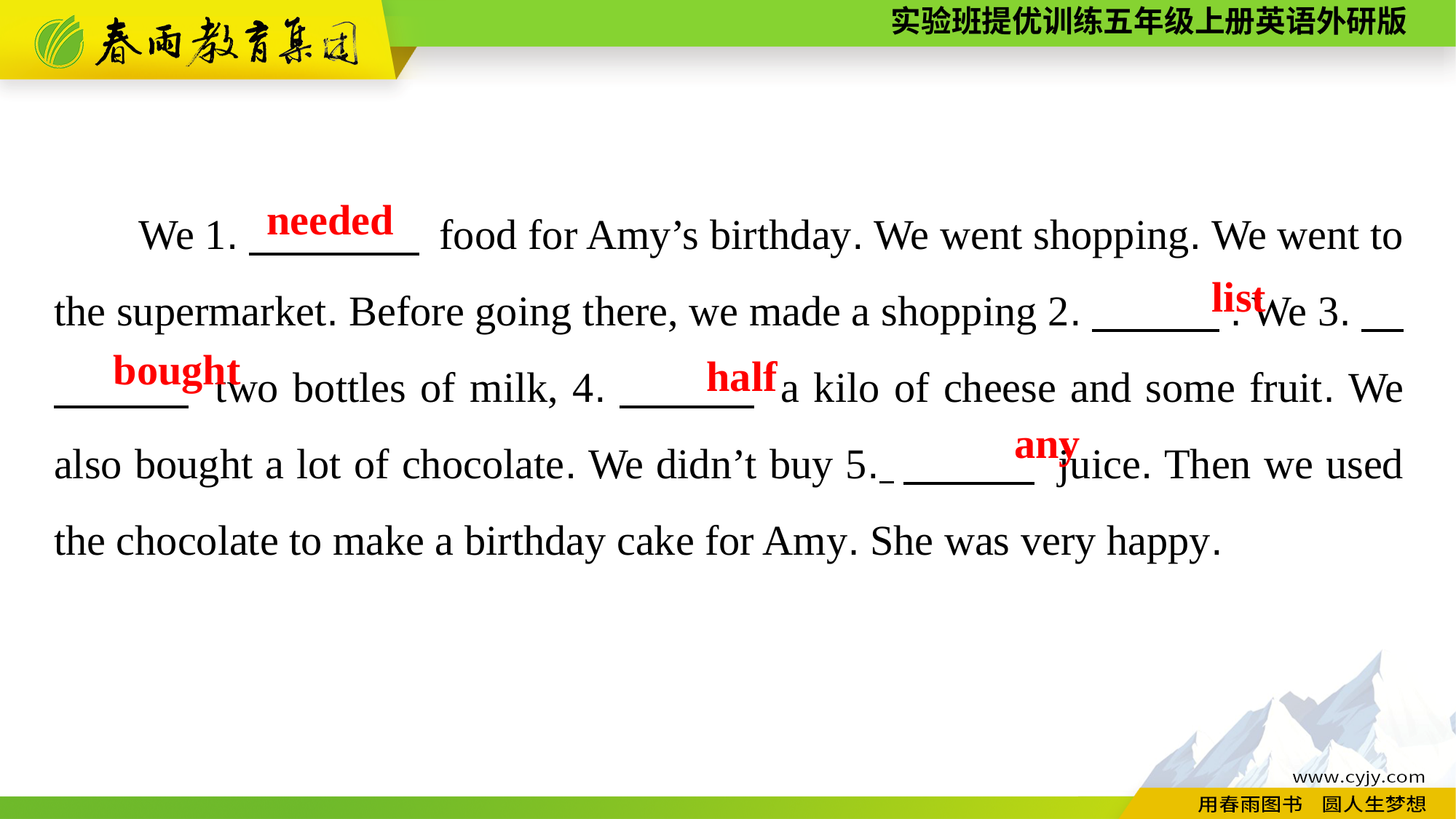

We 1.　　　　 food for Amy’s birthday. We went shopping. We went to the supermarket. Before going there, we made a shopping 2.　　　. We 3.　　　　 two bottles of milk, 4.　　　 a kilo of cheese and some fruit. We also bought a lot of chocolate. We didn’t buy 5. 　　　 juice. Then we used the chocolate to make a birthday cake for Amy. She was very happy.
needed
list
bought
half
any